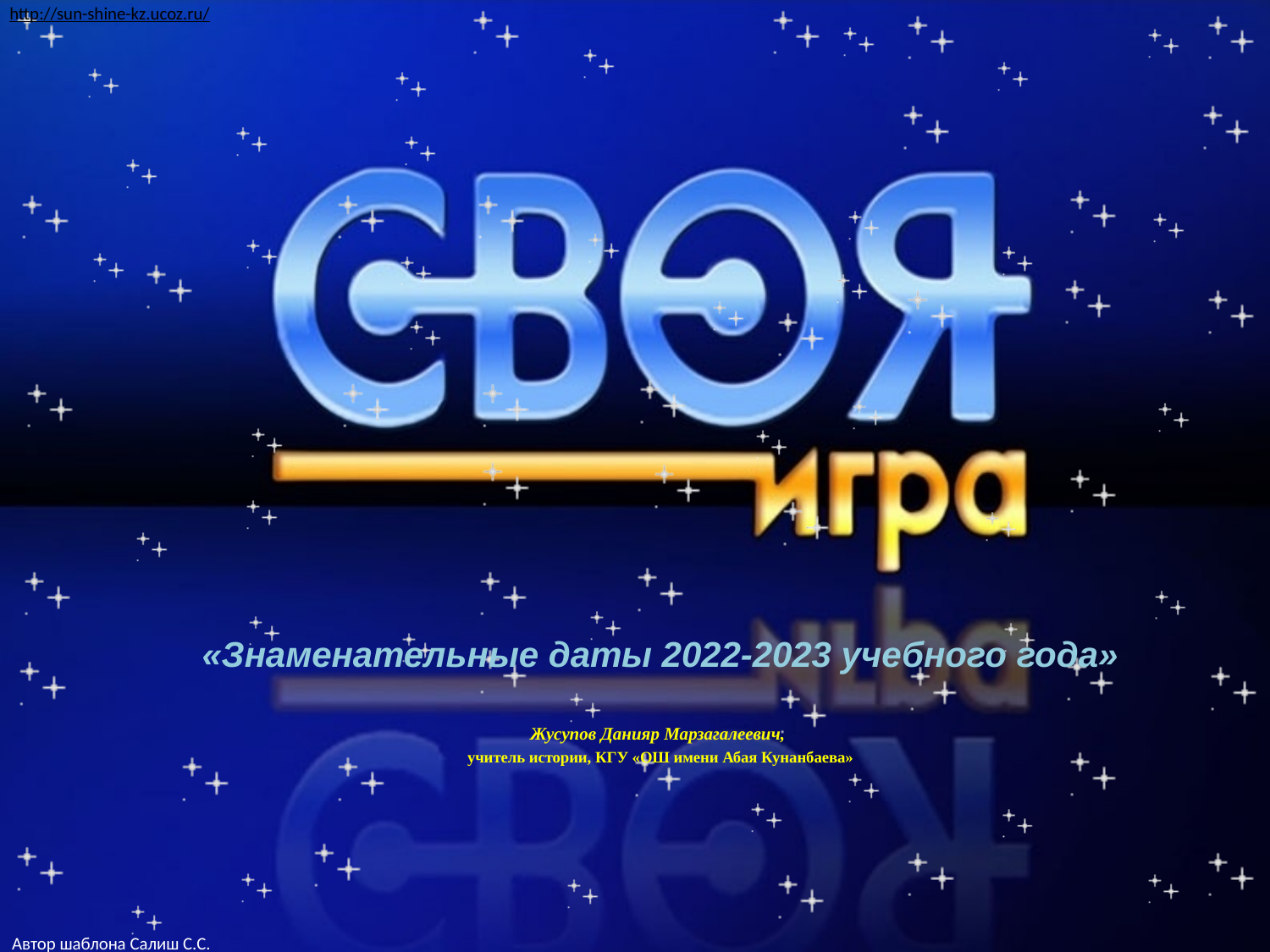

«Знаменательные даты 2022-2023 учебного года»

Жусупов Данияр Марзагалеевич,
учитель истории, КГУ «ОШ имени Абая Кунанбаева»